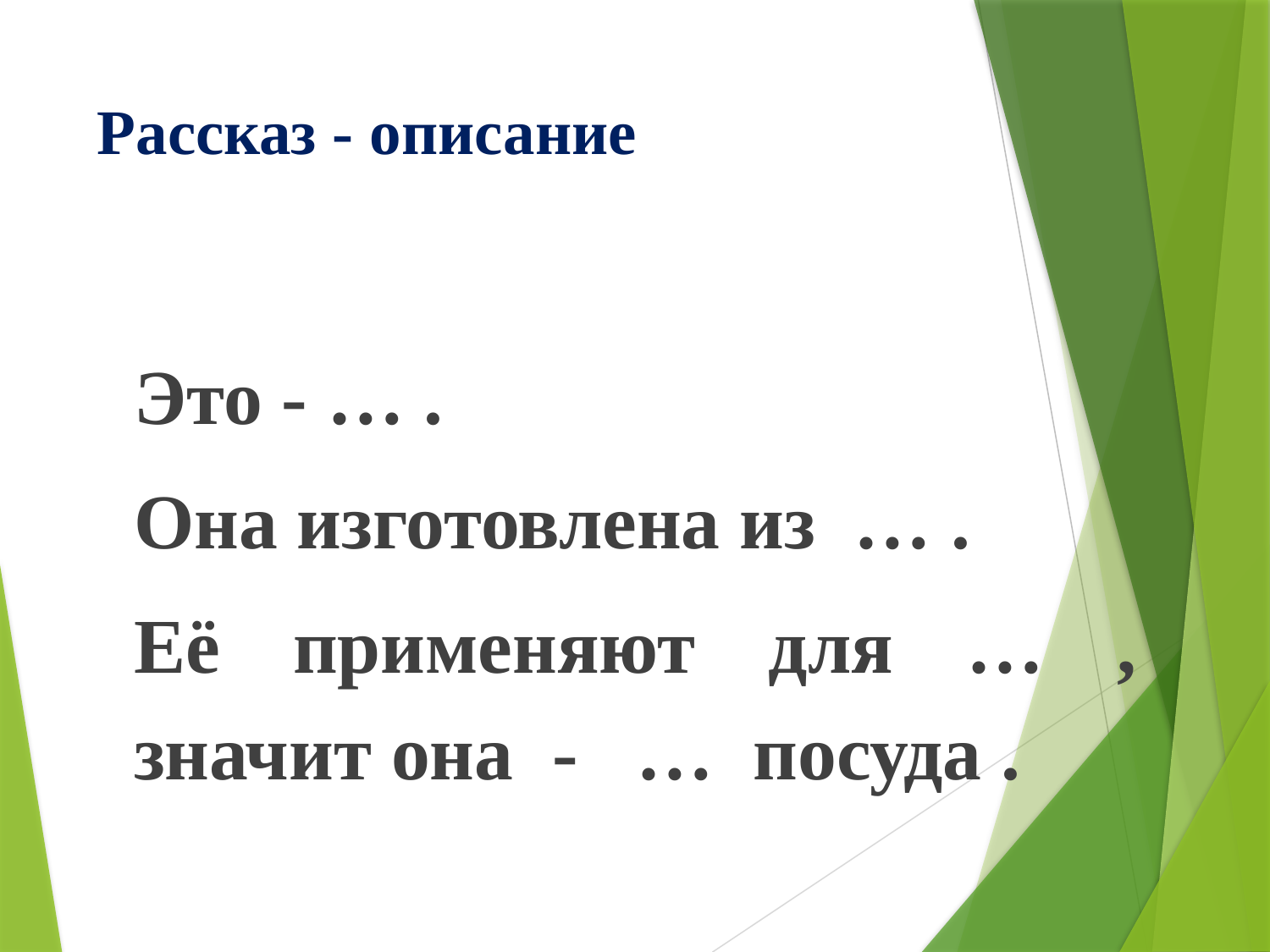

# Рассказ - описание
Это - … .
Она изготовлена из  … .
Её применяют для … , значит она  -   …  посуда .